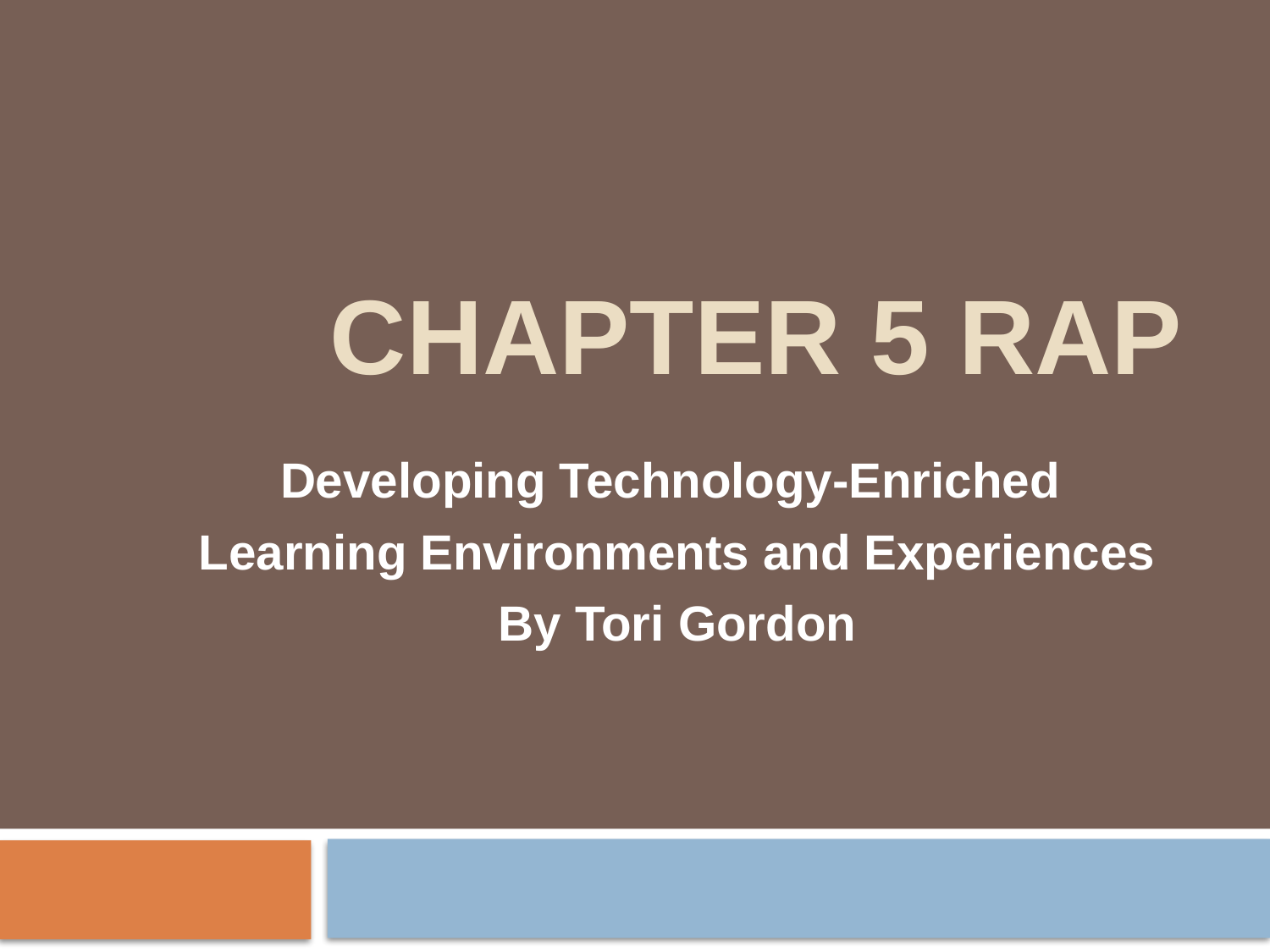

# Chapter 5 RAP
Developing Technology-Enriched
Learning Environments and Experiences
By Tori Gordon